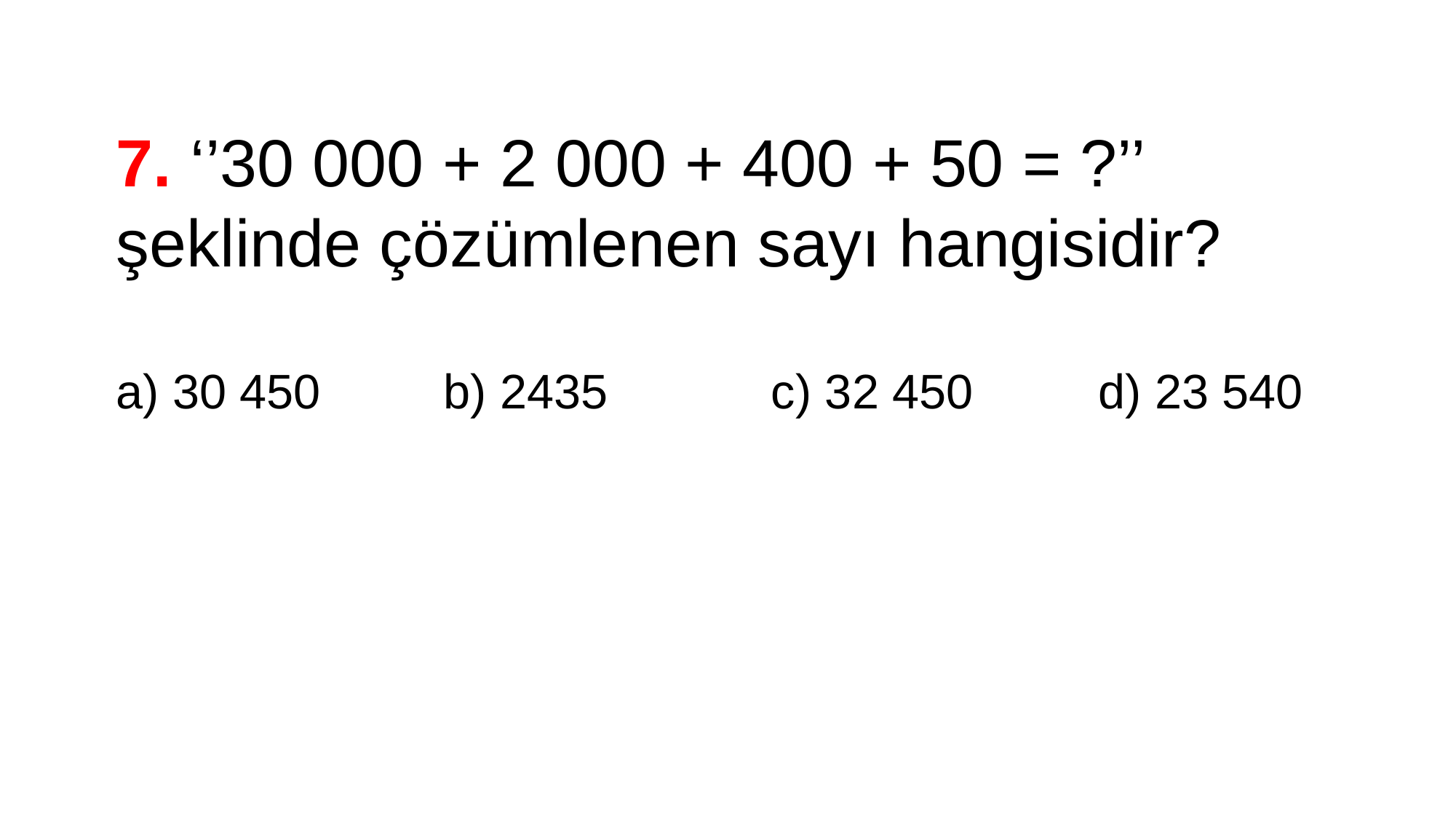

7. ‘’30 000 + 2 000 + 400 + 50 = ?’’ şeklinde çözümlenen sayı hangisidir?

a) 30 450		b) 2435 		c) 32 450		d) 23 540